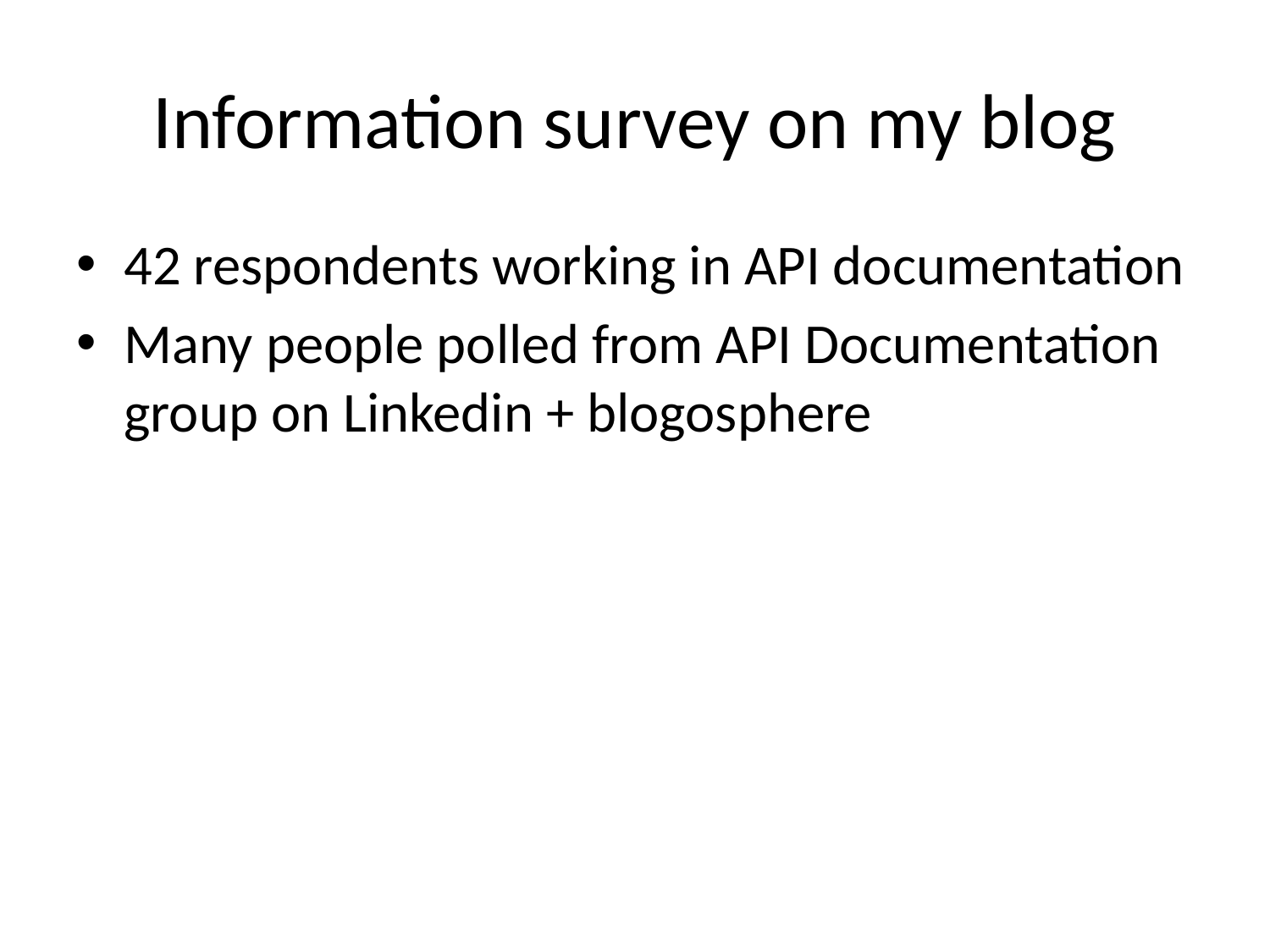

# Information survey on my blog
42 respondents working in API documentation
Many people polled from API Documentation group on Linkedin + blogosphere